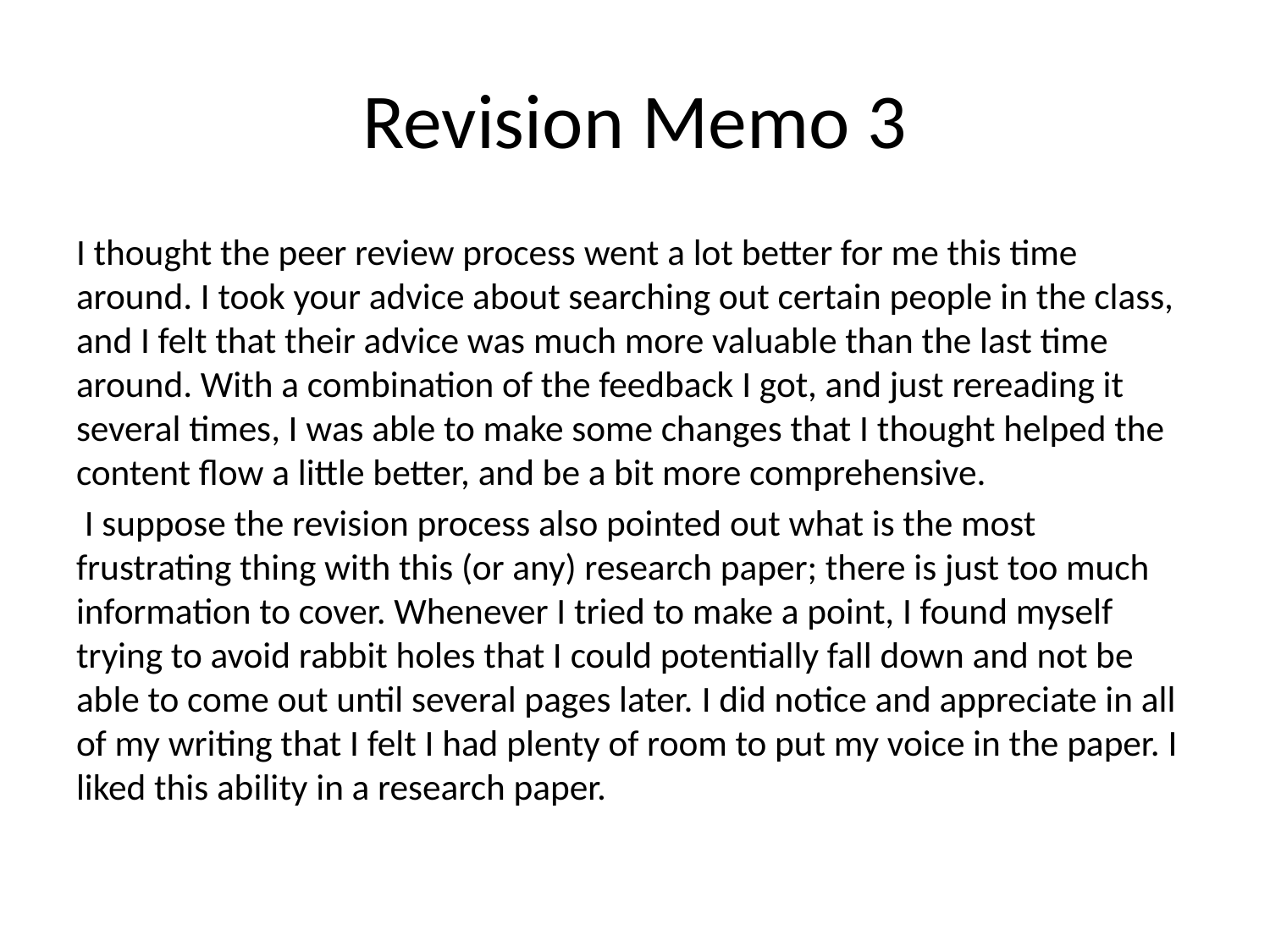

# Revision Memo 3
I thought the peer review process went a lot better for me this time around. I took your advice about searching out certain people in the class, and I felt that their advice was much more valuable than the last time around. With a combination of the feedback I got, and just rereading it several times, I was able to make some changes that I thought helped the content flow a little better, and be a bit more comprehensive.
 I suppose the revision process also pointed out what is the most frustrating thing with this (or any) research paper; there is just too much information to cover. Whenever I tried to make a point, I found myself trying to avoid rabbit holes that I could potentially fall down and not be able to come out until several pages later. I did notice and appreciate in all of my writing that I felt I had plenty of room to put my voice in the paper. I liked this ability in a research paper.